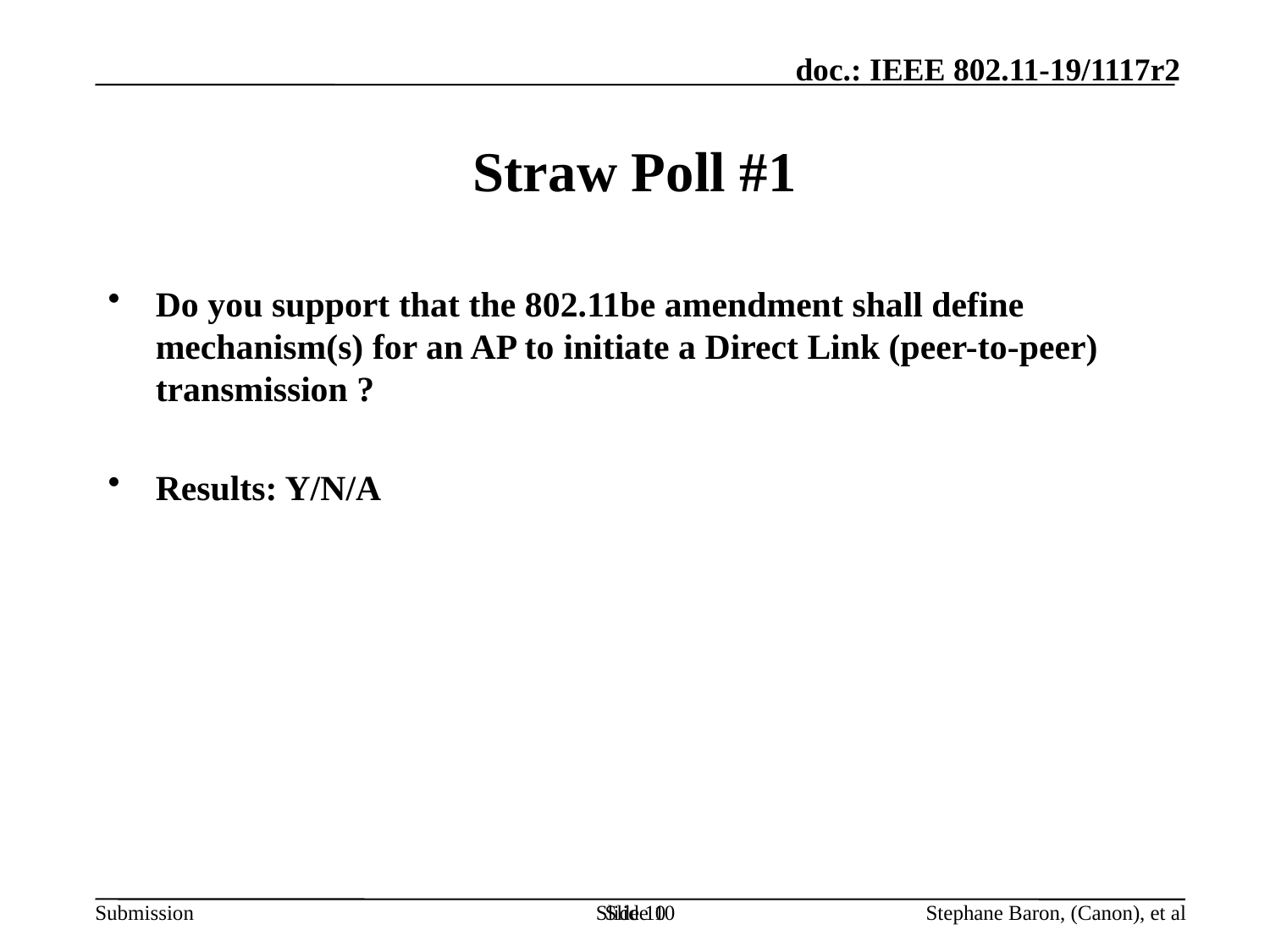

Straw Poll #1
Do you support that the 802.11be amendment shall define mechanism(s) for an AP to initiate a Direct Link (peer-to-peer) transmission ?

Results: Y/N/A
Slide 10
Stephane Baron, (Canon), et al

Slide 10